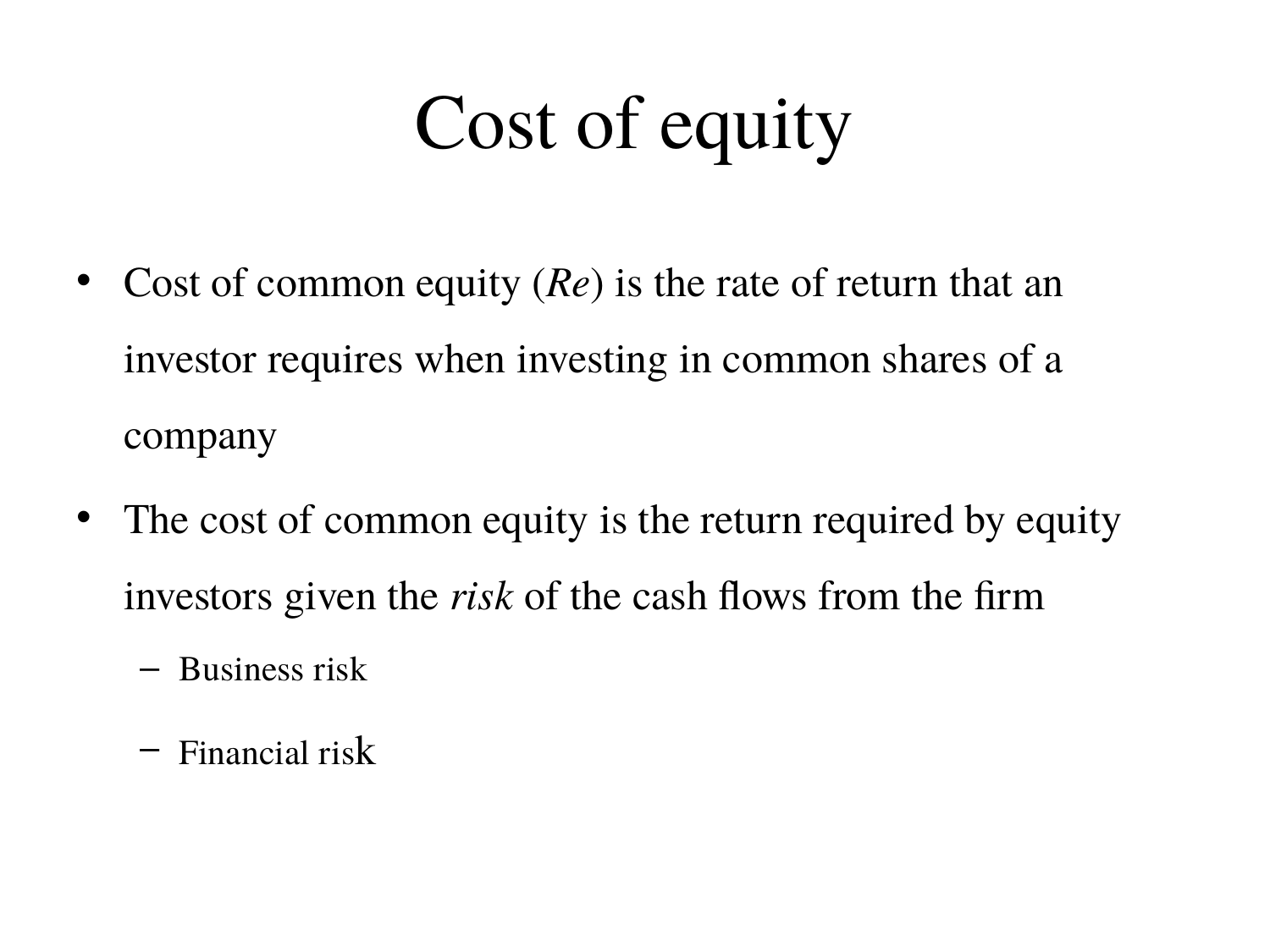

# Cost of equity
Cost of common equity (Re) is the rate of return that an investor requires when investing in common shares of a company
The cost of common equity is the return required by equity investors given the risk of the cash flows from the firm
Business risk
Financial risk